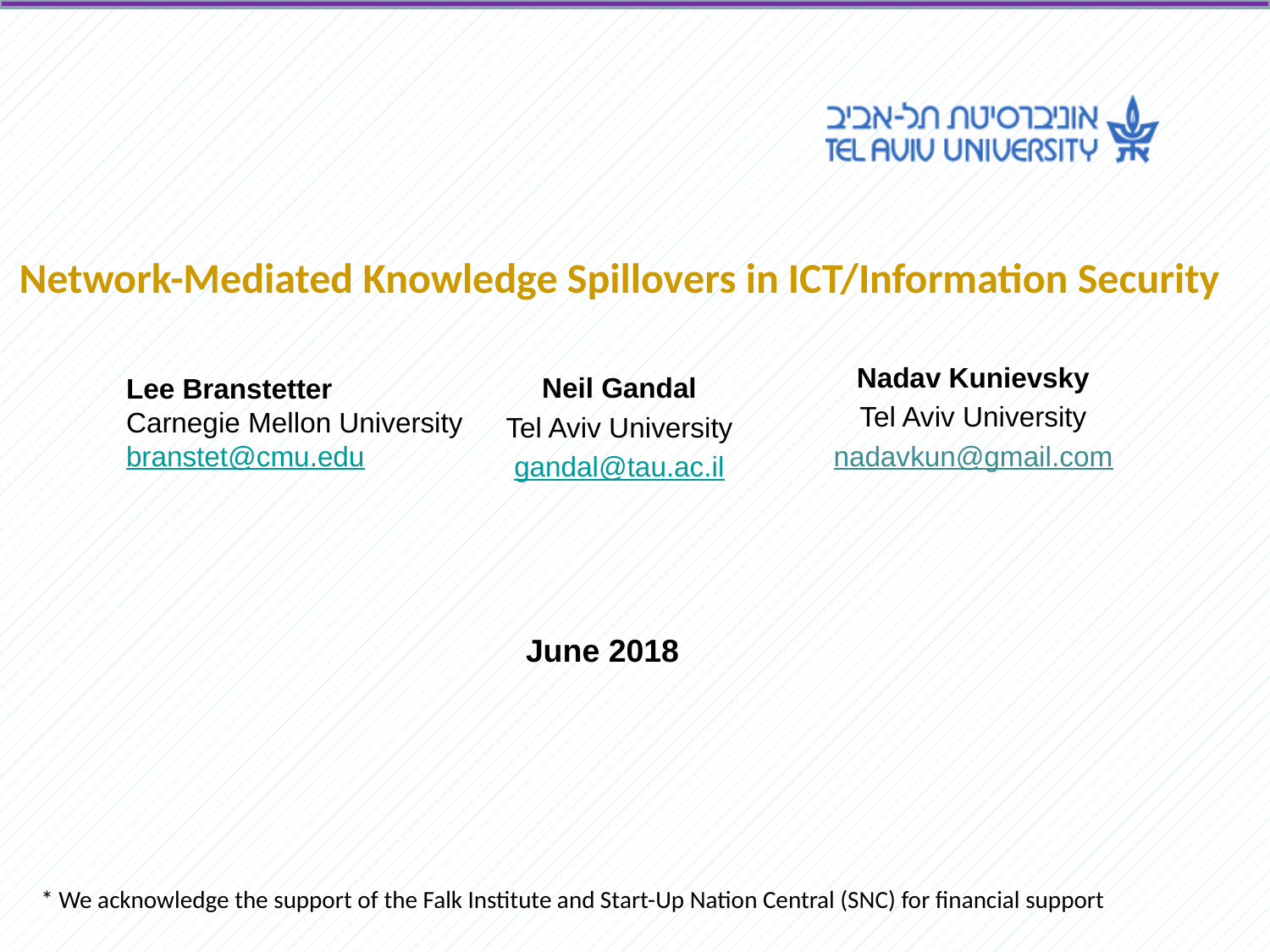

# Network-Mediated Knowledge Spillovers in ICT/Information Security
Nadav Kunievsky
Tel Aviv University
nadavkun@gmail.com
Neil Gandal
Tel Aviv University
gandal@tau.ac.il

Lee Branstetter
Carnegie Mellon University
branstet@cmu.edu

June 2018
* We acknowledge the support of the Falk Institute and Start-Up Nation Central (SNC) for financial support